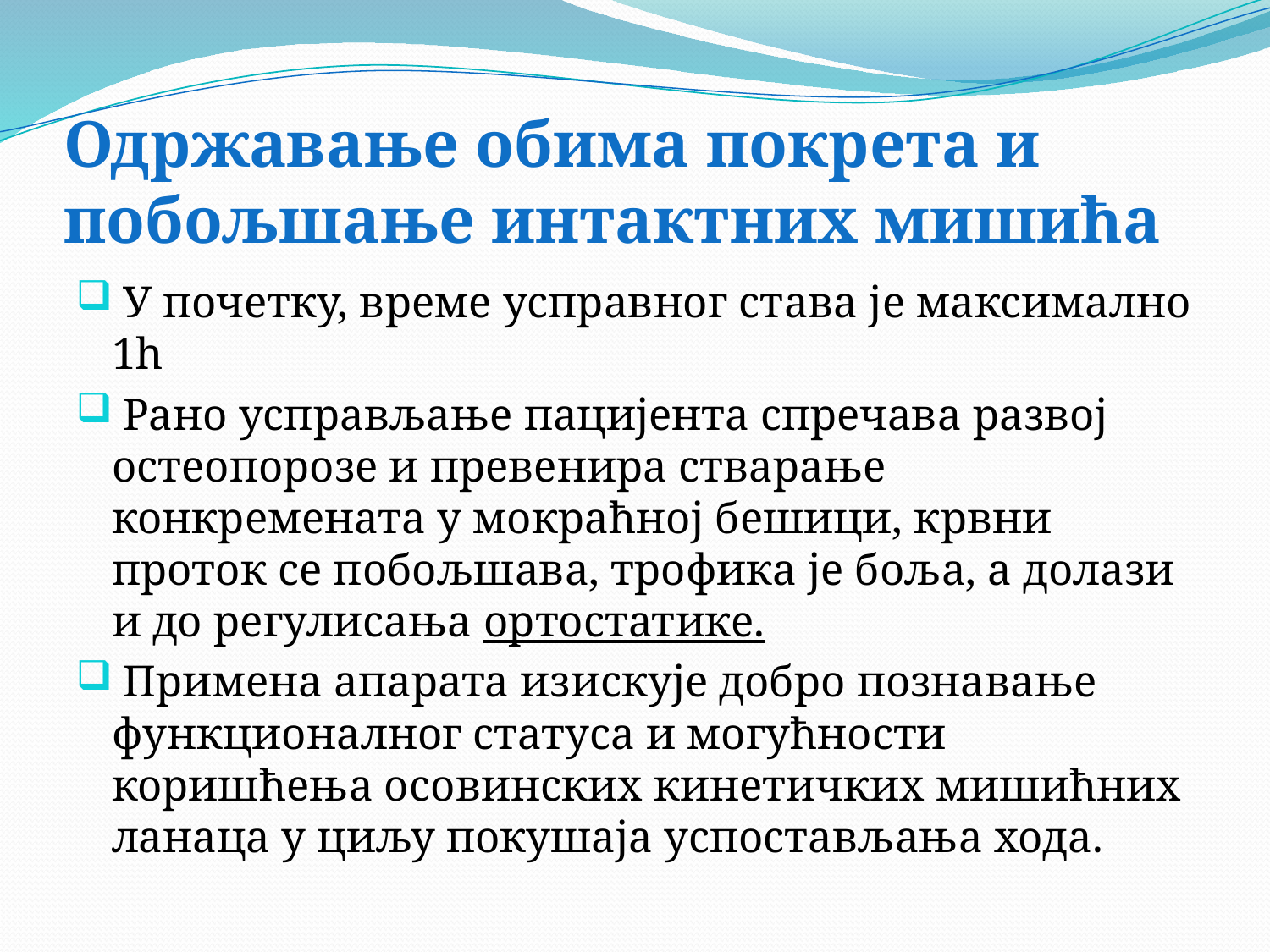

# Одржавање обима покрета и побољшање интактних мишића
 У почетку, време усправног става је максимално 1h
 Рано усправљање пацијента спречава развој остеопорозе и превенира стварање конкремената у мокраћној бешици, крвни проток се побољшава, трофика је боља, а долази и до регулисања ортостатике.
 Примена апарата изискује добро познавање функционалног статуса и могућности коришћења осовинских кинетичких мишићних ланаца у циљу покушаја успостављања хода.